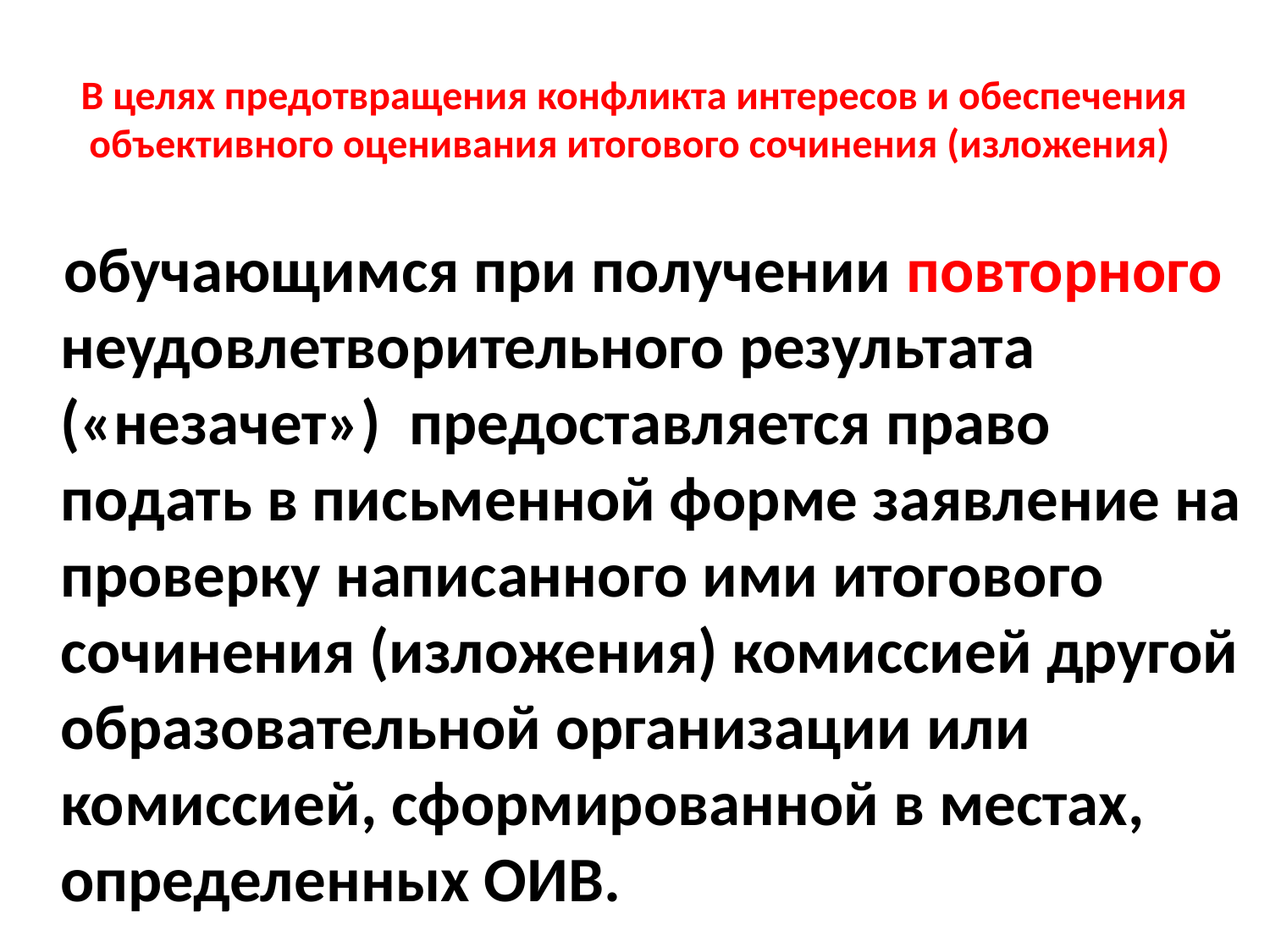

# В целях предотвращения конфликта интересов и обеспечения объективного оценивания итогового сочинения (изложения)
    обучающимся при получении повторного неудовлетворительного результата («незачет»)  предоставляется право подать в письменной форме заявление на проверку написанного ими итогового сочинения (изложения) комиссией другой образовательной организации или комиссией, сформированной в местах, определенных ОИВ.